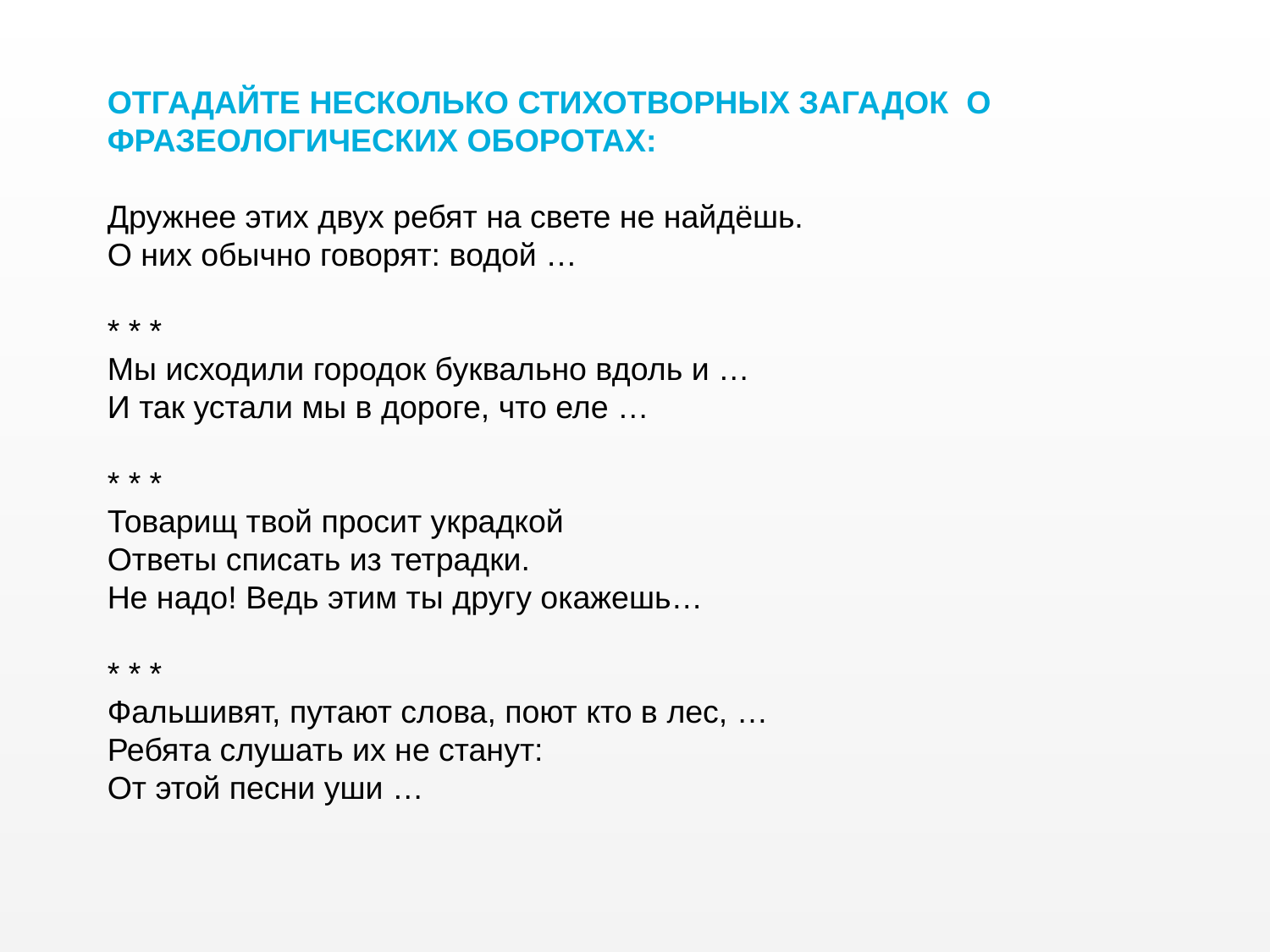

Отгадайте несколько стихотворных загадок  о фразеологических оборотах:

Дружнее этих двух ребят на свете не найдёшь.
О них обычно говорят: водой …
* * *
Мы исходили городок буквально вдоль и …
И так устали мы в дороге, что еле …
* * *
Товарищ твой просит украдкой
Ответы списать из тетрадки.
Не надо! Ведь этим ты другу окажешь…
* * *
Фальшивят, путают слова, поют кто в лес, …
Ребята слушать их не станут:
От этой песни уши …